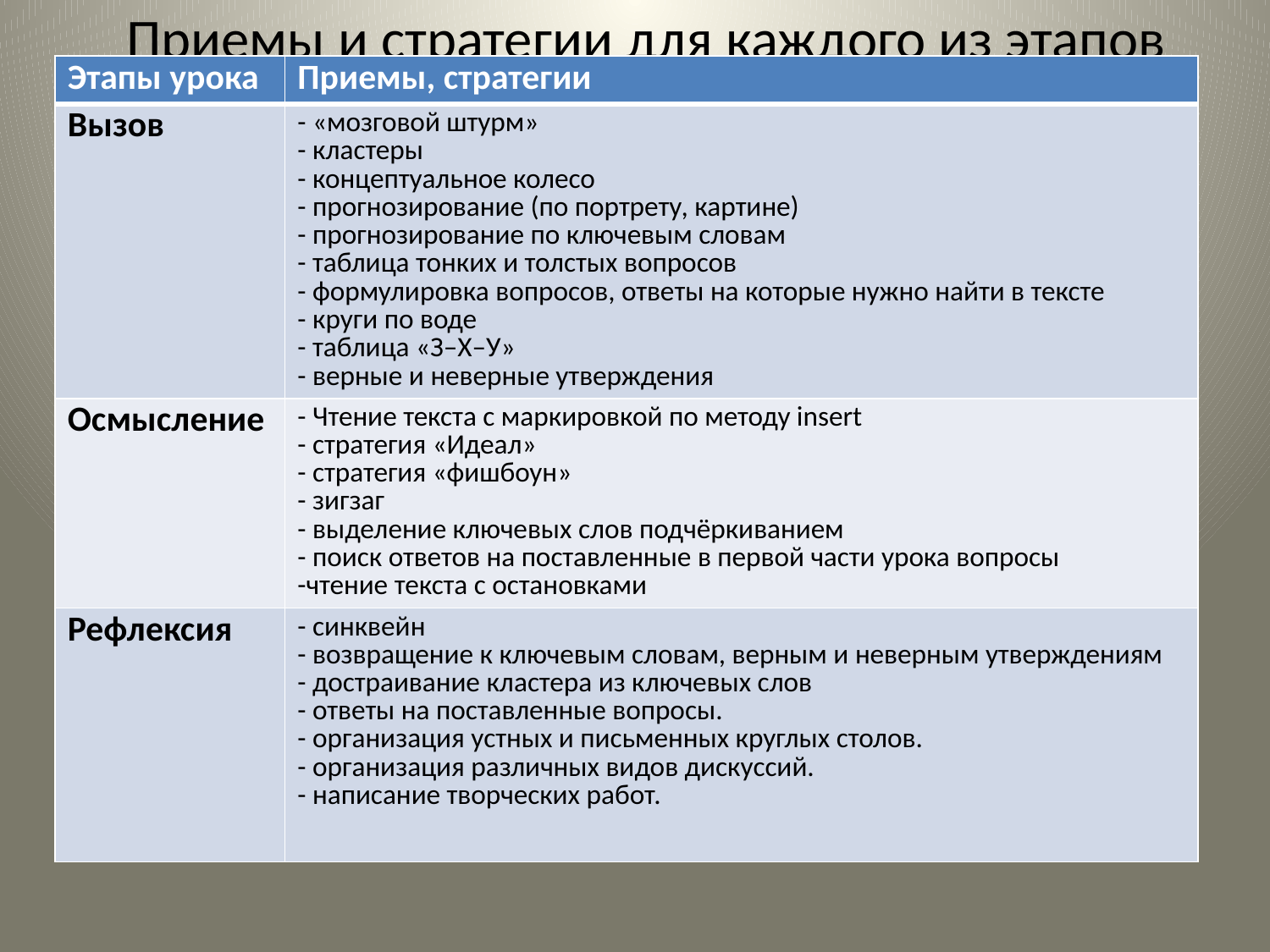

# Приемы и стратегии для каждого из этапов урока
| Этапы урока | Приемы, стратегии |
| --- | --- |
| Вызов | - «мозговой штурм» - кластеры - концептуальное колесо - прогнозирование (по портрету, картине) - прогнозирование по ключевым словам - таблица тонких и толстых вопросов - формулировка вопросов, ответы на которые нужно найти в тексте - круги по воде - таблица «З–Х–У» - верные и неверные утверждения |
| Осмысление | - Чтение текста с маркировкой по методу insert - стратегия «Идеал» - стратегия «фишбоун» - зигзаг - выделение ключевых слов подчёркиванием - поиск ответов на поставленные в первой части урока вопросы -чтение текста с остановками |
| Рефлексия | - синквейн - возвращение к ключевым словам, верным и неверным утверждениям - достраивание кластера из ключевых слов - ответы на поставленные вопросы. - организация устных и письменных круглых столов. - организация различных видов дискуссий. - написание творческих работ. |